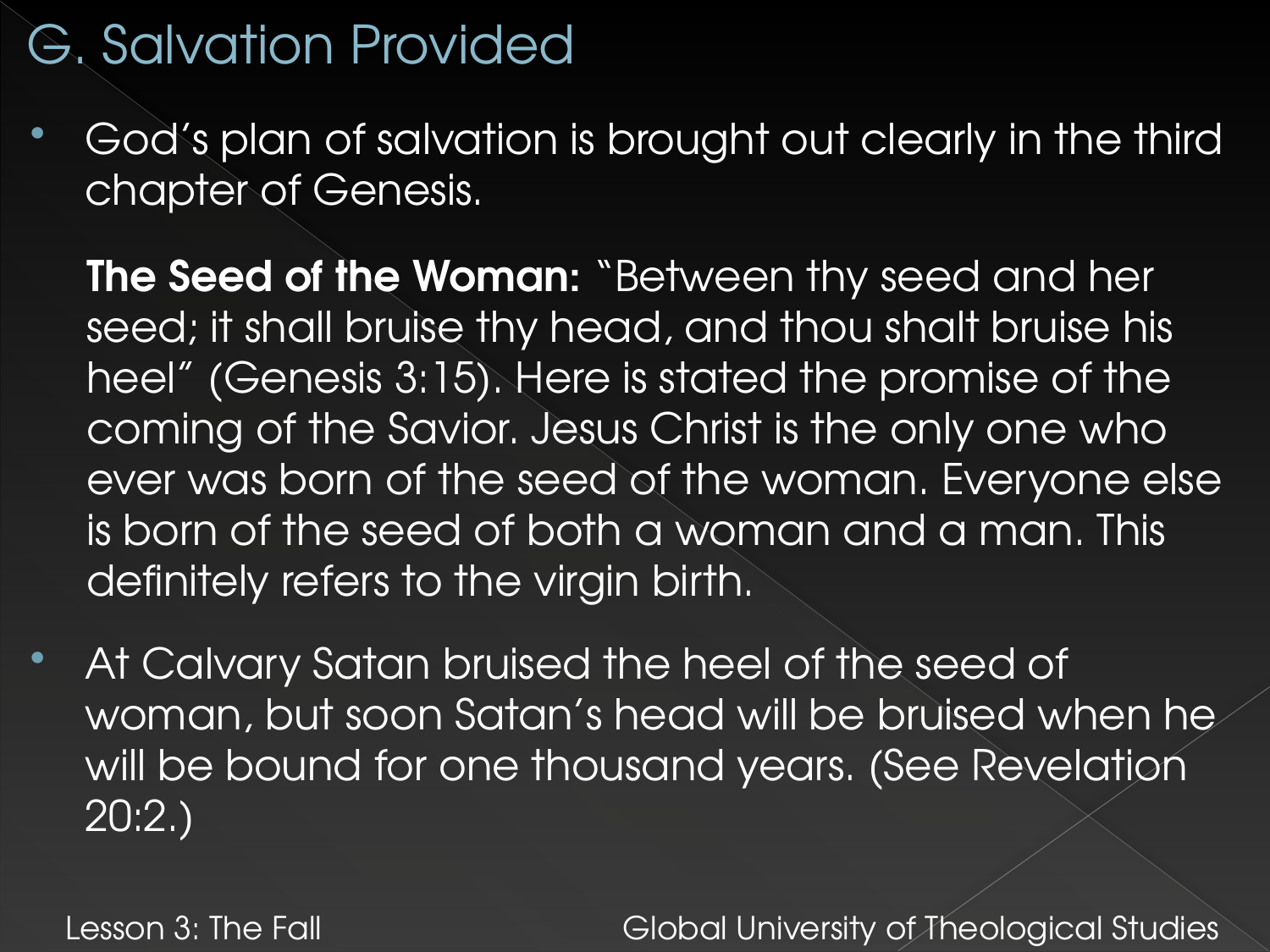

# G. Salvation Provided
God’s plan of salvation is brought out clearly in the third chapter of Genesis.

At Calvary Satan bruised the heel of the seed of woman, but soon Satan’s head will be bruised when he will be bound for one thousand years. (See Revelation 20:2.)
The Seed of the Woman: “Between thy seed and her seed; it shall bruise thy head, and thou shalt bruise his heel” (Genesis 3:15). Here is stated the promise of the coming of the Savior. Jesus Christ is the only one who ever was born of the seed of the woman. Everyone else is born of the seed of both a woman and a man. This definitely refers to the virgin birth.
Lesson 3: The Fall                                  Global University of Theological Studies